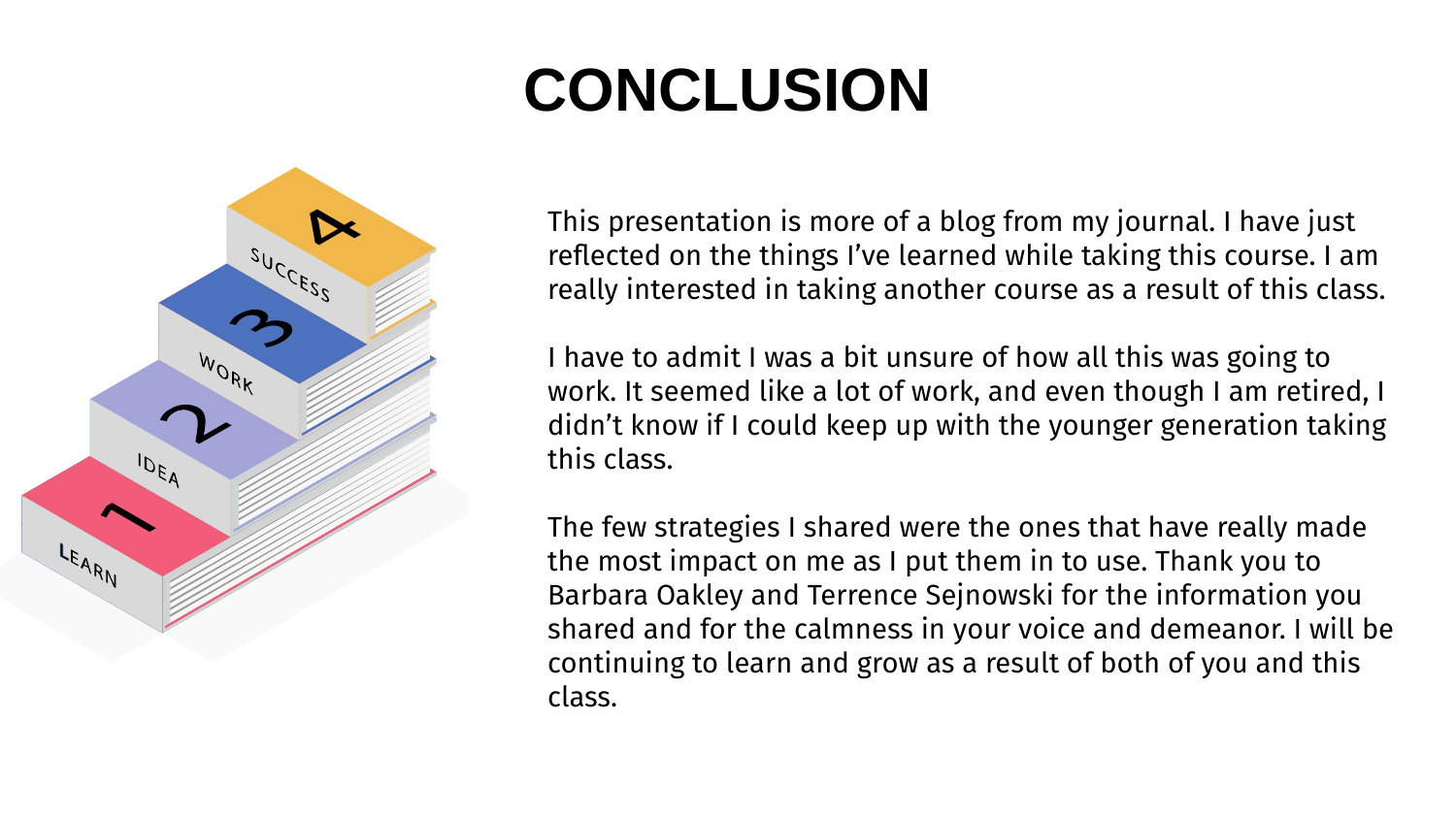

# CONCLUSION

This presentation is more of a blog from my journal. I have just reflected on the things I’ve learned while taking this course. I am really interested in taking another course as a result of this class.

I have to admit I was a bit unsure of how all this was going to work. It seemed like a lot of work, and even though I am retired, I didn’t know if I could keep up with the younger generation taking this class.

The few strategies I shared were the ones that have really made the most impact on me as I put them in to use. Thank you to Barbara Oakley and Terrence Sejnowski for the information you shared and for the calmness in your voice and demeanor. I will be continuing to learn and grow as a result of both of you and this class.